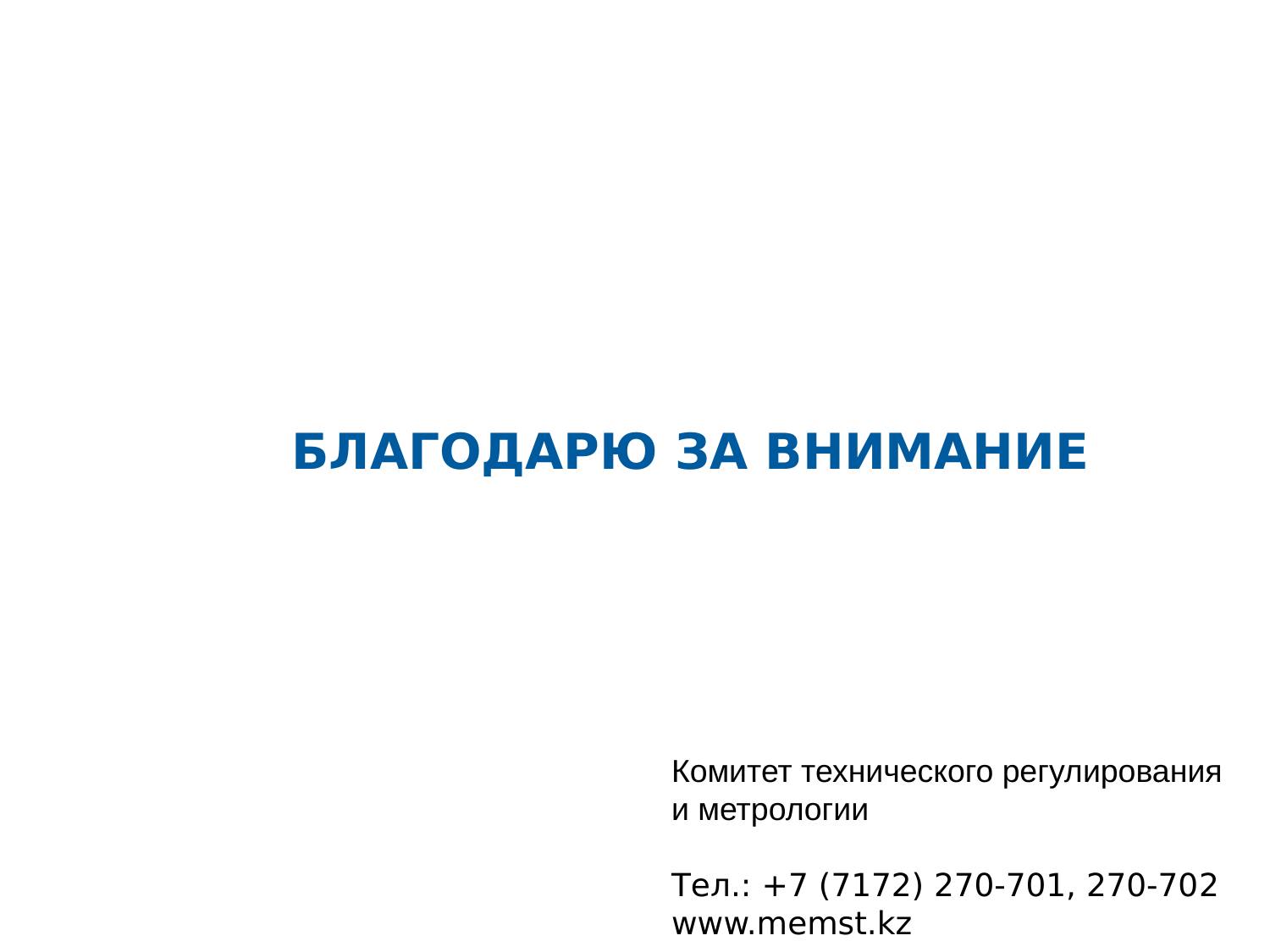

БЛАГОДАРЮ ЗА ВНИМАНИЕ

Комитет технического регулирования
и метрологии

Тел.: +7 (7172) 270-701, 270-702
www.memst.kz